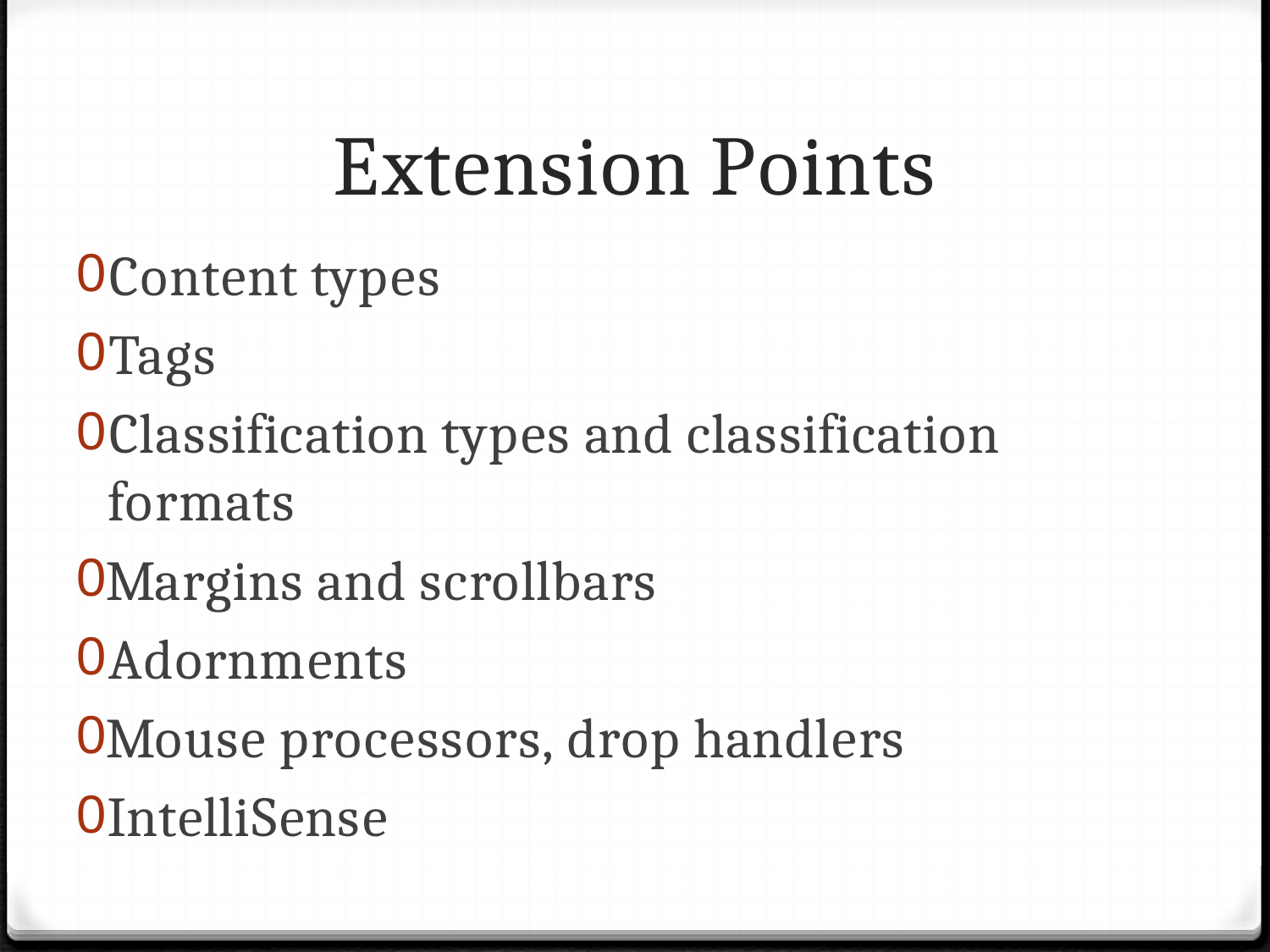

# Extension Points
Content types
Tags
Classification types and classification formats
Margins and scrollbars
Adornments
Mouse processors, drop handlers
IntelliSense